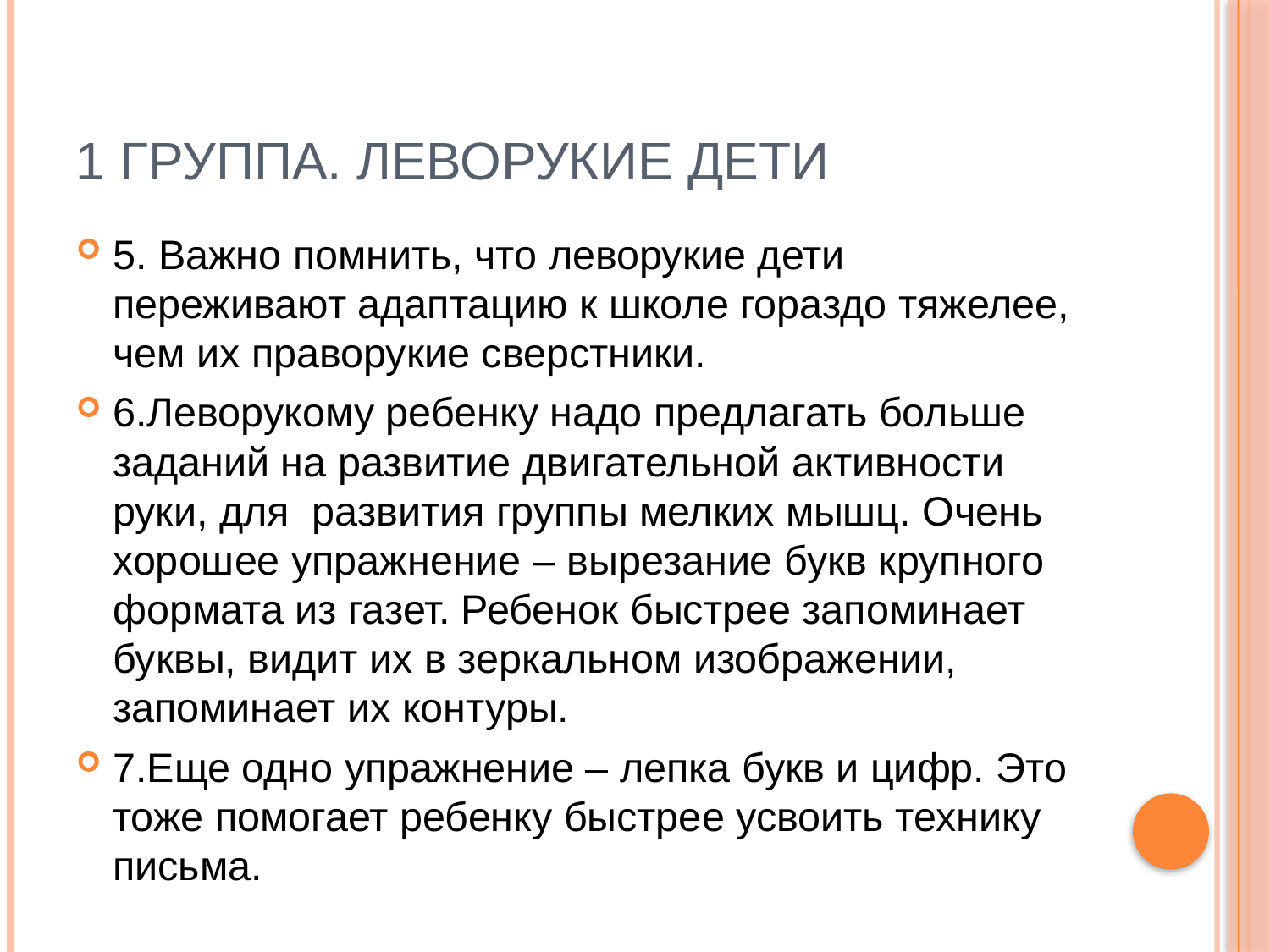

# 1 Группа. Леворукие дети
5. Важно помнить, что леворукие дети переживают адаптацию к школе гораздо тяжелее, чем их праворукие сверстники.
6.Леворукому ребенку надо предлагать больше заданий на развитие двигательной активности руки, для  развития группы мелких мышц. Очень хорошее упражнение – вырезание букв крупного формата из газет. Ребенок быстрее запоминает буквы, видит их в зеркальном изображении, запоминает их контуры.
7.Еще одно упражнение – лепка букв и цифр. Это тоже помогает ребенку быстрее усвоить технику письма.